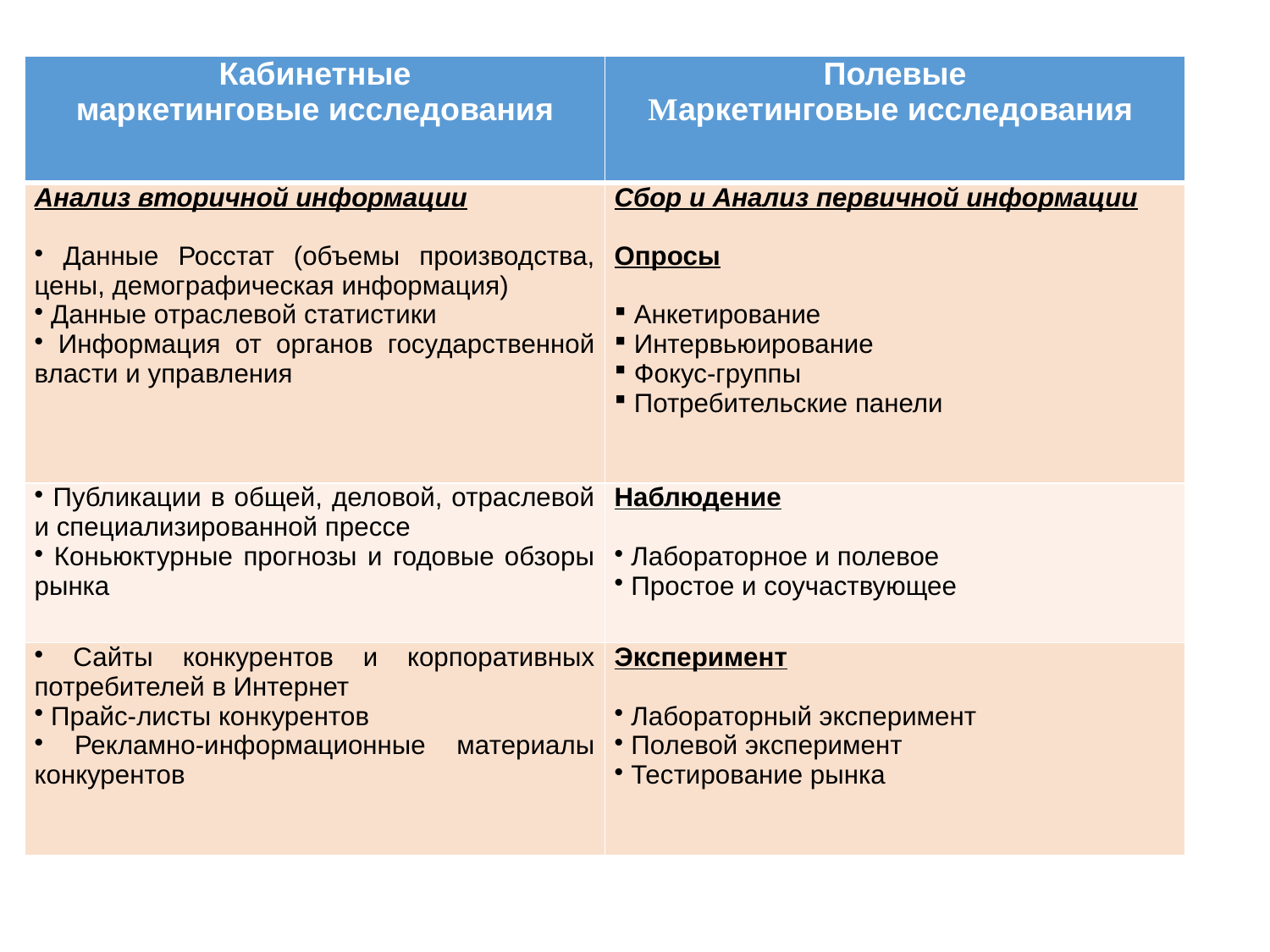

| Кабинетные маркетинговые исследования | Полевые Маркетинговые исследования |
| --- | --- |
| Анализ вторичной информации Данные Росстат (объемы производства, цены, демографическая информация) Данные отраслевой статистики Информация от органов государственной власти и управления | Сбор и Анализ первичной информации Опросы Анкетирование Интервьюирование Фокус-группы Потребительские панели |
| Публикации в общей, деловой, отраслевой и специализированной прессе Коньюктурные прогнозы и годовые обзоры рынка | Наблюдение Лабораторное и полевое Простое и соучаствующее |
| Сайты конкурентов и корпоративных потребителей в Интернет Прайс-листы конкурентов Рекламно-информационные материалы конкурентов | Эксперимент Лабораторный эксперимент Полевой эксперимент Тестирование рынка |